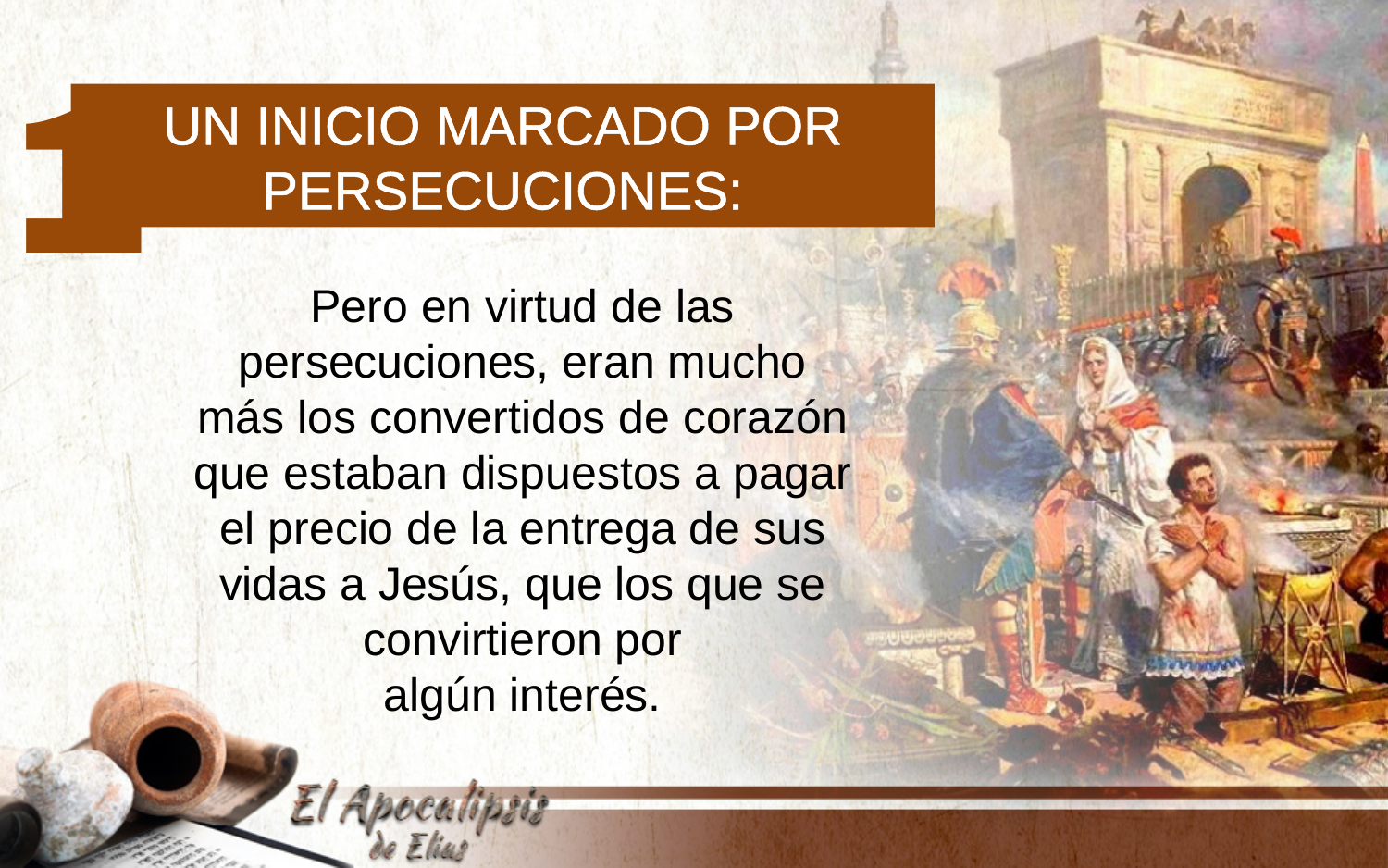

1
Un inicio marcado por persecuciones:
Pero en virtud de las persecuciones, eran mucho
más los convertidos de corazón que estaban dispuestos a pagar el precio de la entrega de sus vidas a Jesús, que los que se convirtieron por
algún interés.